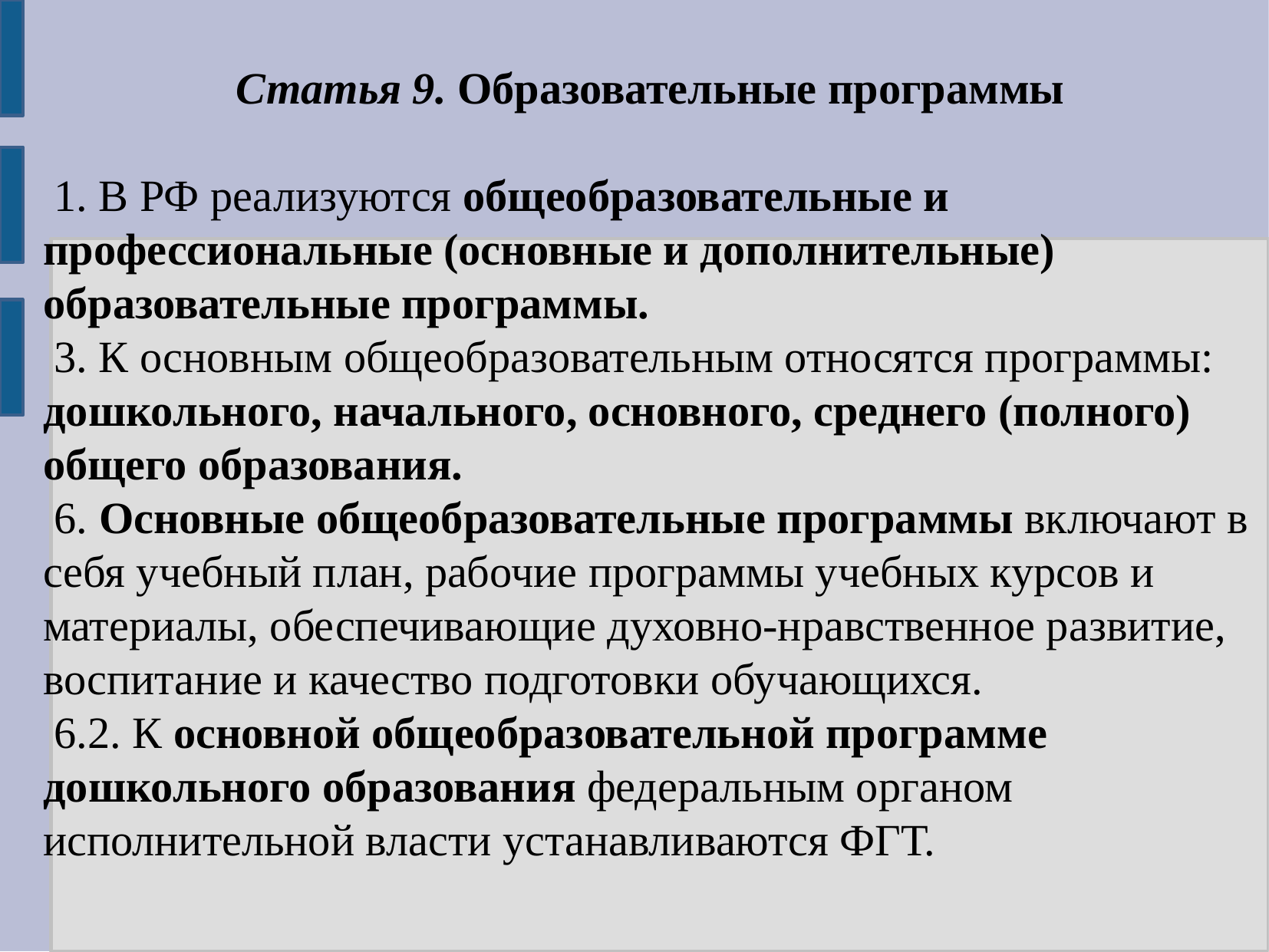

Статья 9. Образовательные программы

 1. В РФ реализуются общеобразовательные и профессиональные (основные и дополнительные) образовательные программы.
 3. К основным общеобразовательным относятся программы: дошкольного, начального, основного, среднего (полного) общего образования.
 6. Основные общеобразовательные программы включают в себя учебный план, рабочие программы учебных курсов и материалы, обеспечивающие духовно-нравственное развитие, воспитание и качество подготовки обучающихся.
 6.2. К основной общеобразовательной программе дошкольного образования федеральным органом исполнительной власти устанавливаются ФГТ.